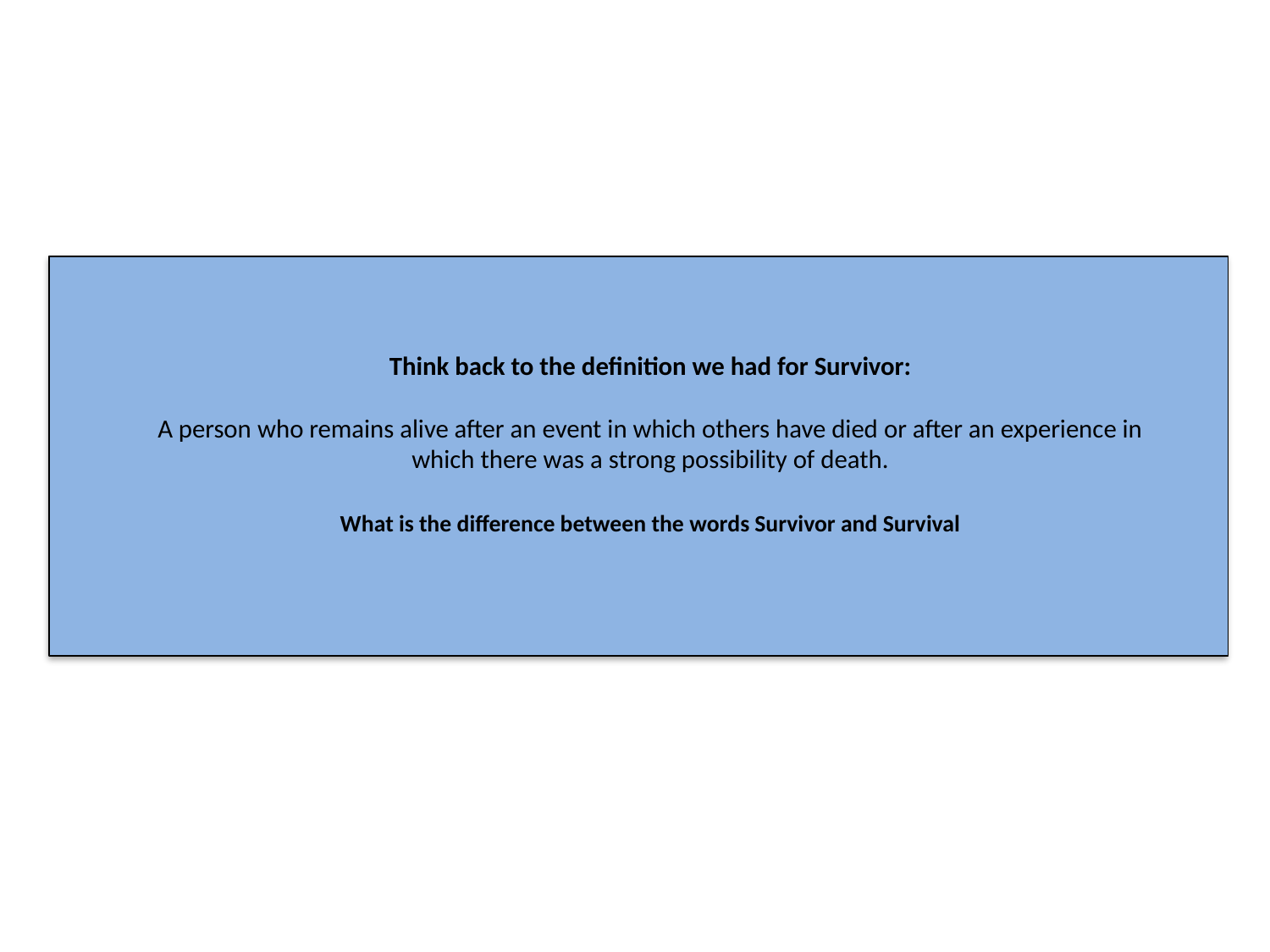

# Think back to the definition we had for Survivor: A person who remains alive after an event in which others have died or after an experience in which there was a strong possibility of death. What is the difference between the words Survivor and Survival